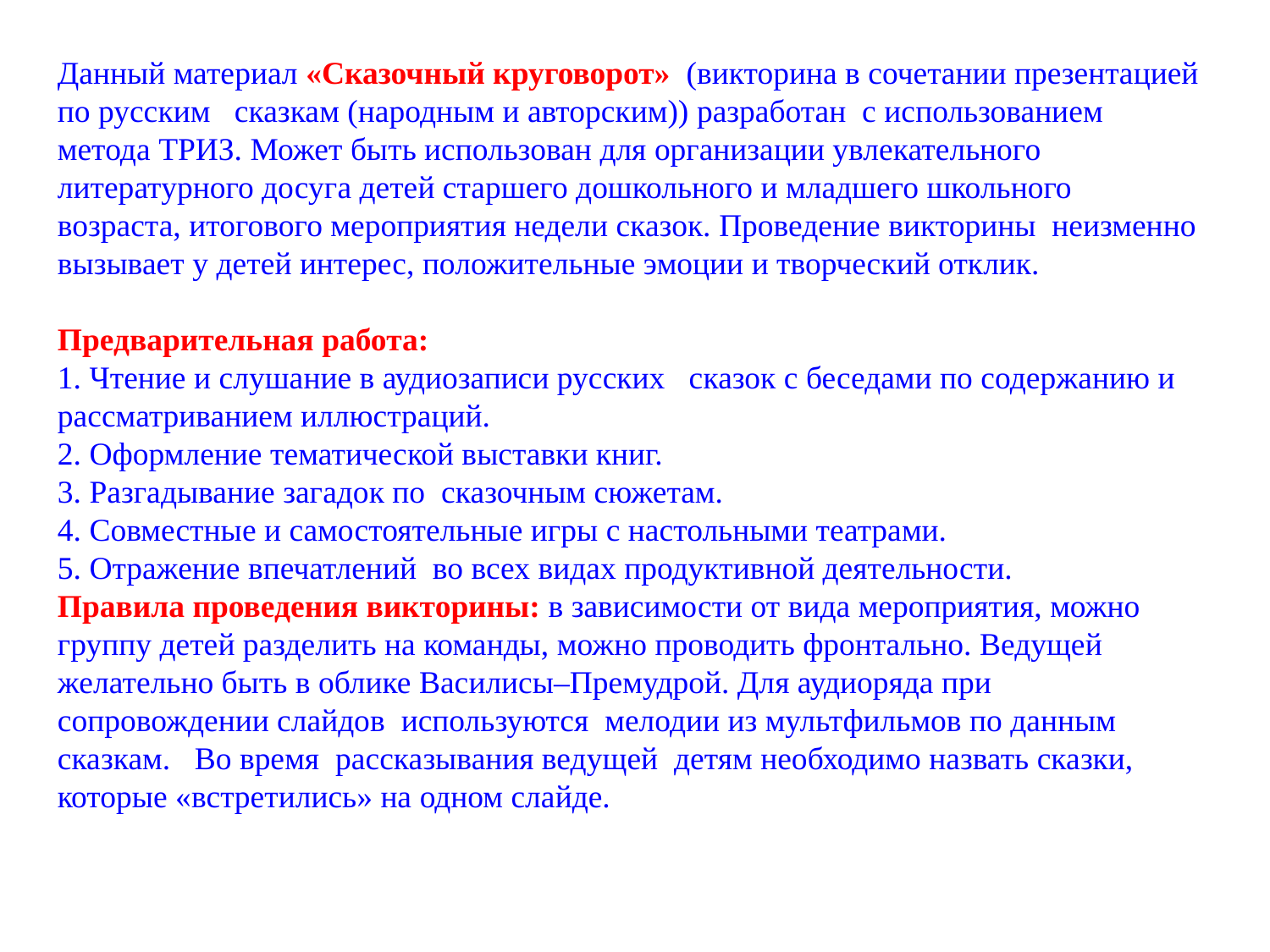

Данный материал «Сказочный круговорот»  (викторина в сочетании презентацией по русским   сказкам (народным и авторским)) разработан  с использованием метода ТРИЗ. Может быть использован для организации увлекательного литературного досуга детей старшего дошкольного и младшего школьного возраста, итогового мероприятия недели сказок. Проведение викторины  неизменно вызывает у детей интерес, положительные эмоции и творческий отклик.

Предварительная работа:
1. Чтение и слушание в аудиозаписи русских   сказок с беседами по содержанию и рассматриванием иллюстраций.
2. Оформление тематической выставки книг.
3. Разгадывание загадок по  сказочным сюжетам.
4. Совместные и самостоятельные игры с настольными театрами.
5. Отражение впечатлений  во всех видах продуктивной деятельности.
Правила проведения викторины: в зависимости от вида мероприятия, можно группу детей разделить на команды, можно проводить фронтально. Ведущей желательно быть в облике Василисы–Премудрой. Для аудиоряда при сопровождении слайдов  используются  мелодии из мультфильмов по данным сказкам.   Во время  рассказывания ведущей  детям необходимо назвать сказки, которые «встретились» на одном слайде.